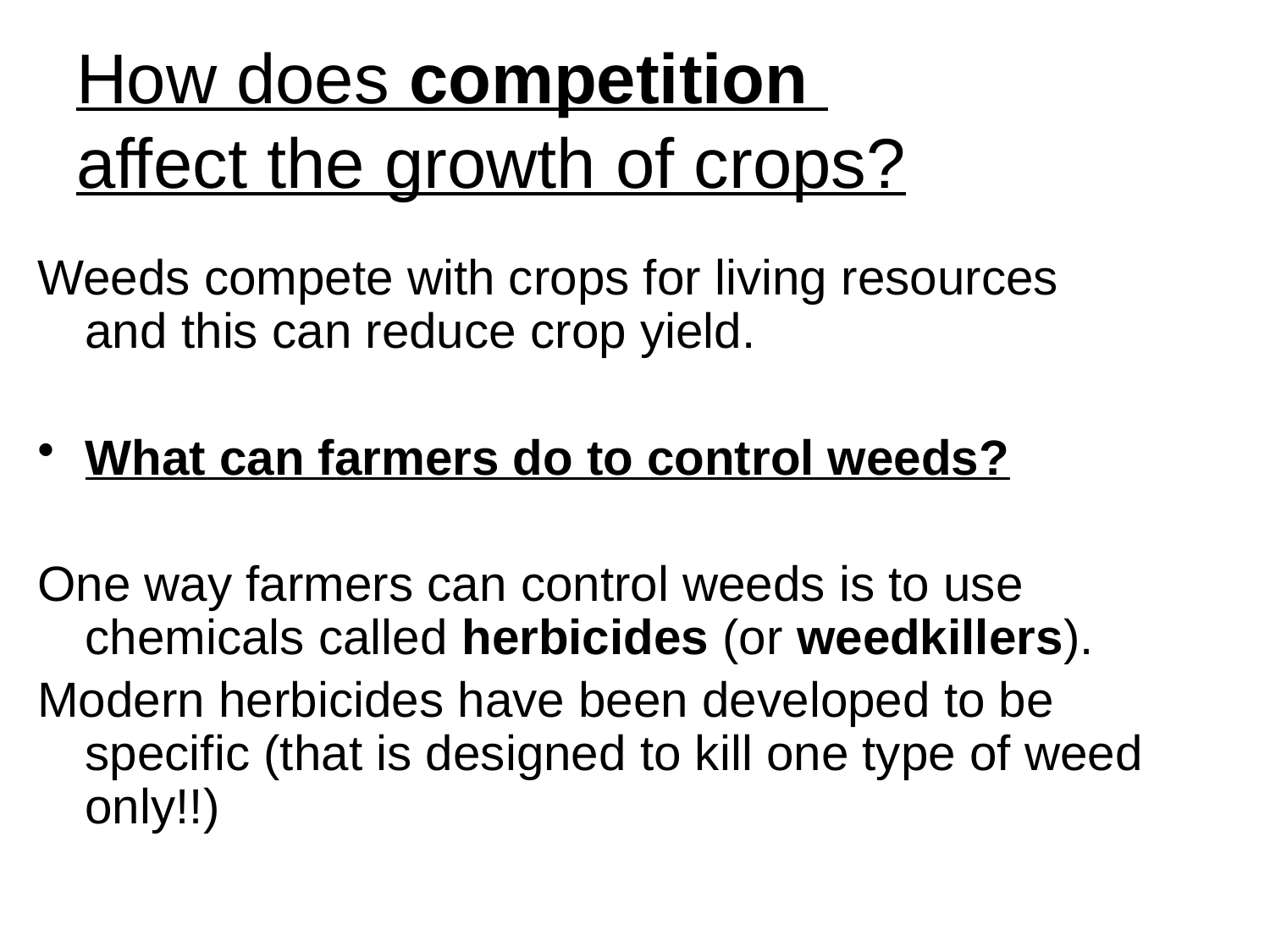

# How does competition affect the growth of crops?
Weeds compete with crops for living resources and this can reduce crop yield.

What can farmers do to control weeds?

One way farmers can control weeds is to use chemicals called herbicides (or weedkillers).
Modern herbicides have been developed to be specific (that is designed to kill one type of weed only!!)